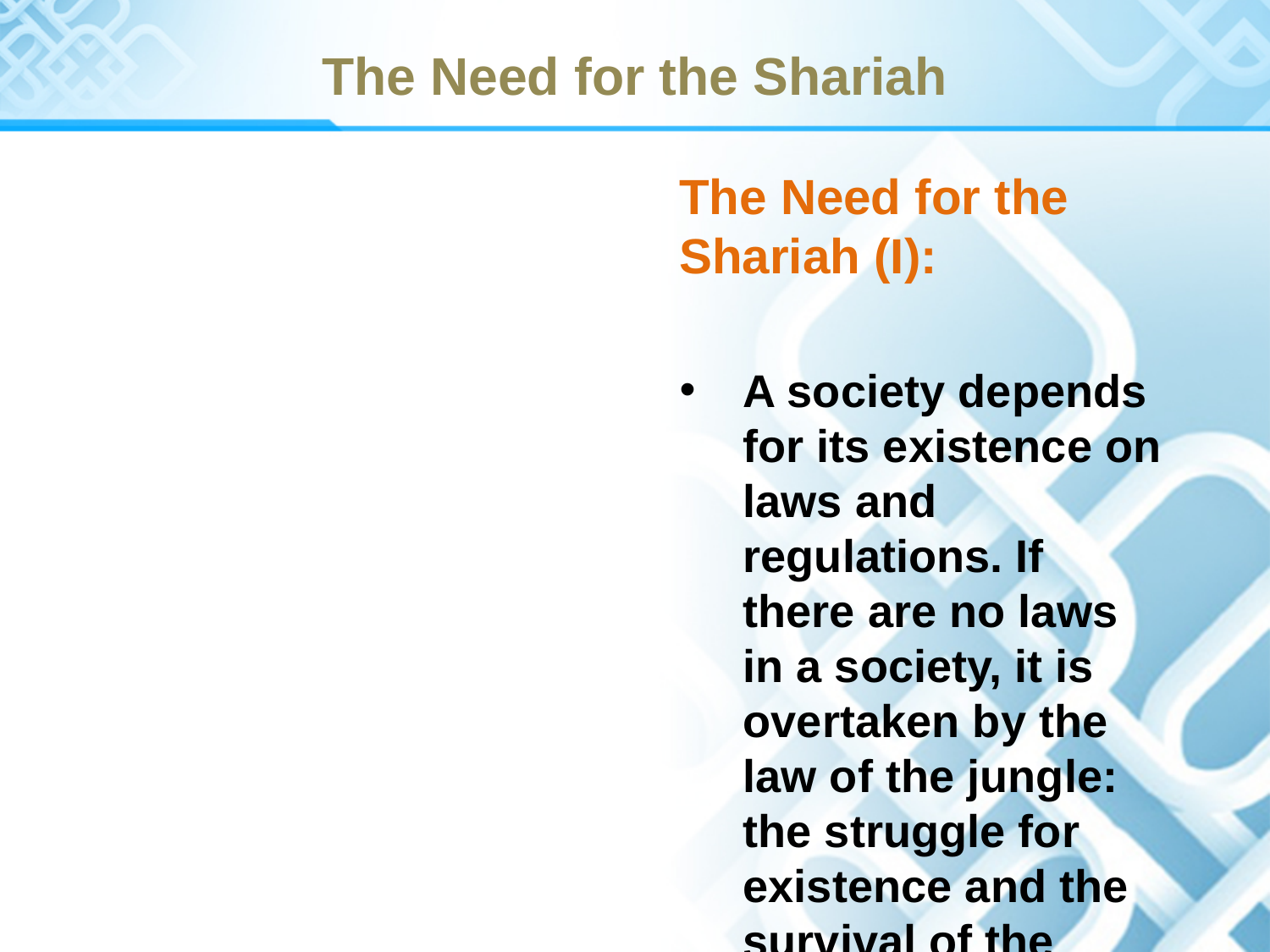

The Need for the Shariah
The Need for the Shariah (I):

A society depends for its existence on laws and regulations. If there are no laws in a society, it is overtaken by the law of the jungle: the struggle for existence and the survival of the fittest.